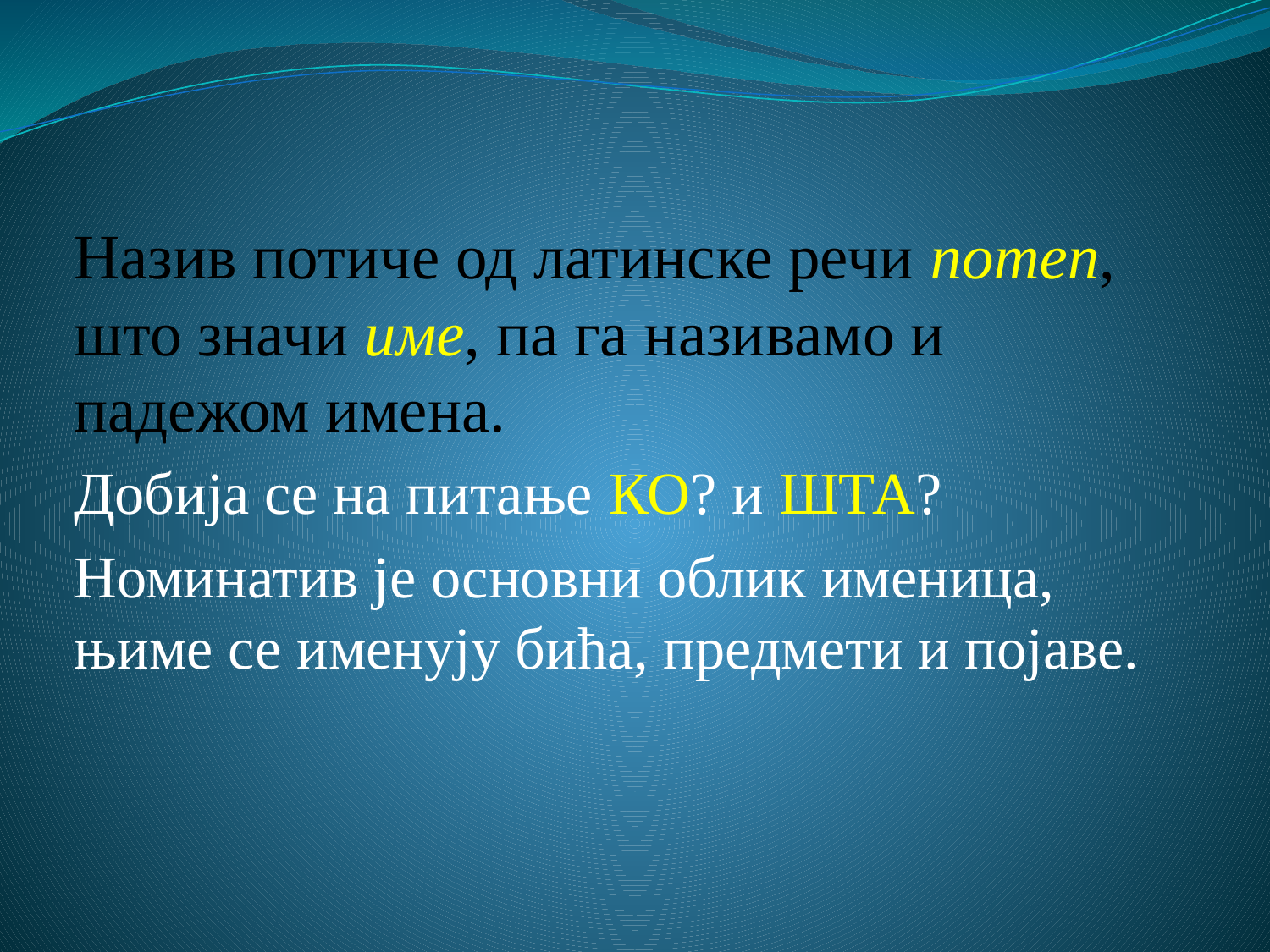

# Назив потиче од латинске речи nomen, што значи име, па га називамо и падежом имена.
Добија се на питање КО? и ШТА?
Номинатив је основни облик именица, њиме се именују бића, предмети и појаве.